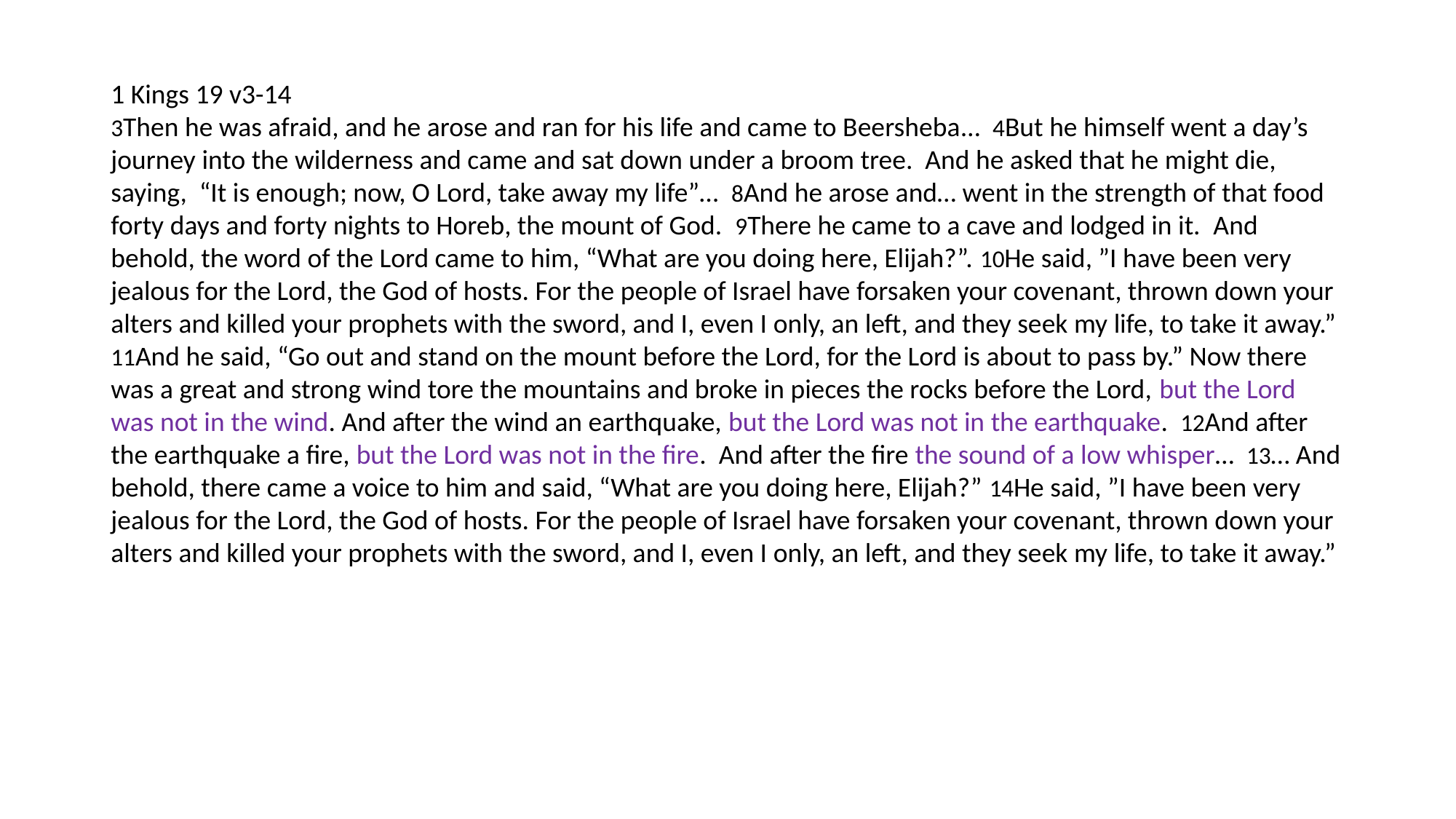

1 Kings 19 v3-14
3Then he was afraid, and he arose and ran for his life and came to Beersheba…  4But he himself went a day’s journey into the wilderness and came and sat down under a broom tree.  And he asked that he might die, saying,  “It is enough; now, O Lord, take away my life”…  8And he arose and… went in the strength of that food forty days and forty nights to Horeb, the mount of God.  9There he came to a cave and lodged in it.  And behold, the word of the Lord came to him, “What are you doing here, Elijah?”. 10He said, ”I have been very jealous for the Lord, the God of hosts. For the people of Israel have forsaken your covenant, thrown down your alters and killed your prophets with the sword, and I, even I only, an left, and they seek my life, to take it away.”  11And he said, “Go out and stand on the mount before the Lord, for the Lord is about to pass by.” Now there was a great and strong wind tore the mountains and broke in pieces the rocks before the Lord, but the Lord was not in the wind. And after the wind an earthquake, but the Lord was not in the earthquake.  12And after the earthquake a fire, but the Lord was not in the fire.  And after the fire the sound of a low whisper…  13… And behold, there came a voice to him and said, “What are you doing here, Elijah?” 14He said, ”I have been very jealous for the Lord, the God of hosts. For the people of Israel have forsaken your covenant, thrown down your alters and killed your prophets with the sword, and I, even I only, an left, and they seek my life, to take it away.”